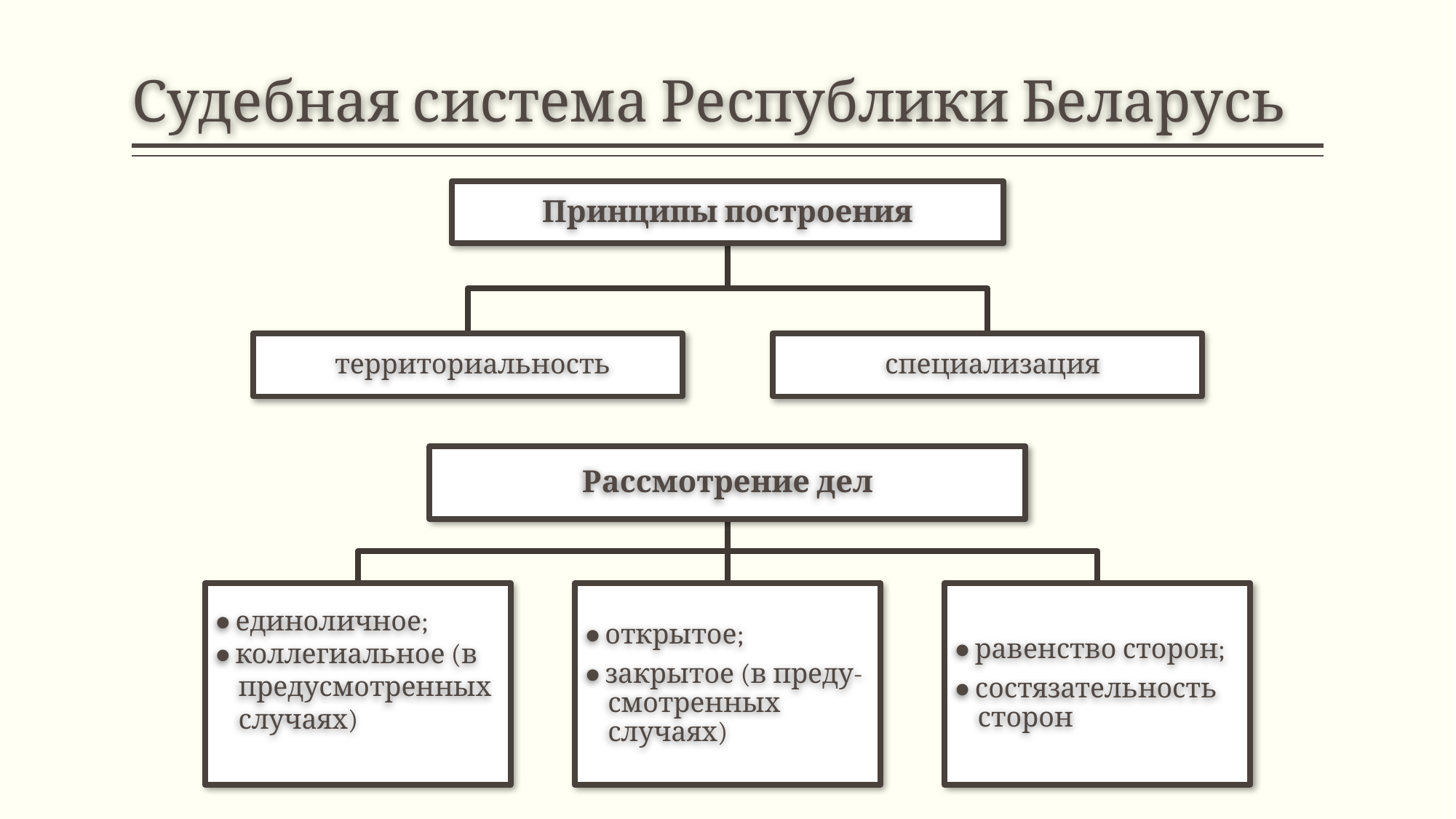

# Судебная система Республики Беларусь

Принципы построения

территориальность

специализация

Рассмотрение дел

⦁ единоличное;
⦁ коллегиальное (в предусмотренных случаях)

⦁ открытое;
⦁ закрытое (в преду- смотренных случаях)

⦁ равенство сторон;
⦁ состязательность сторон